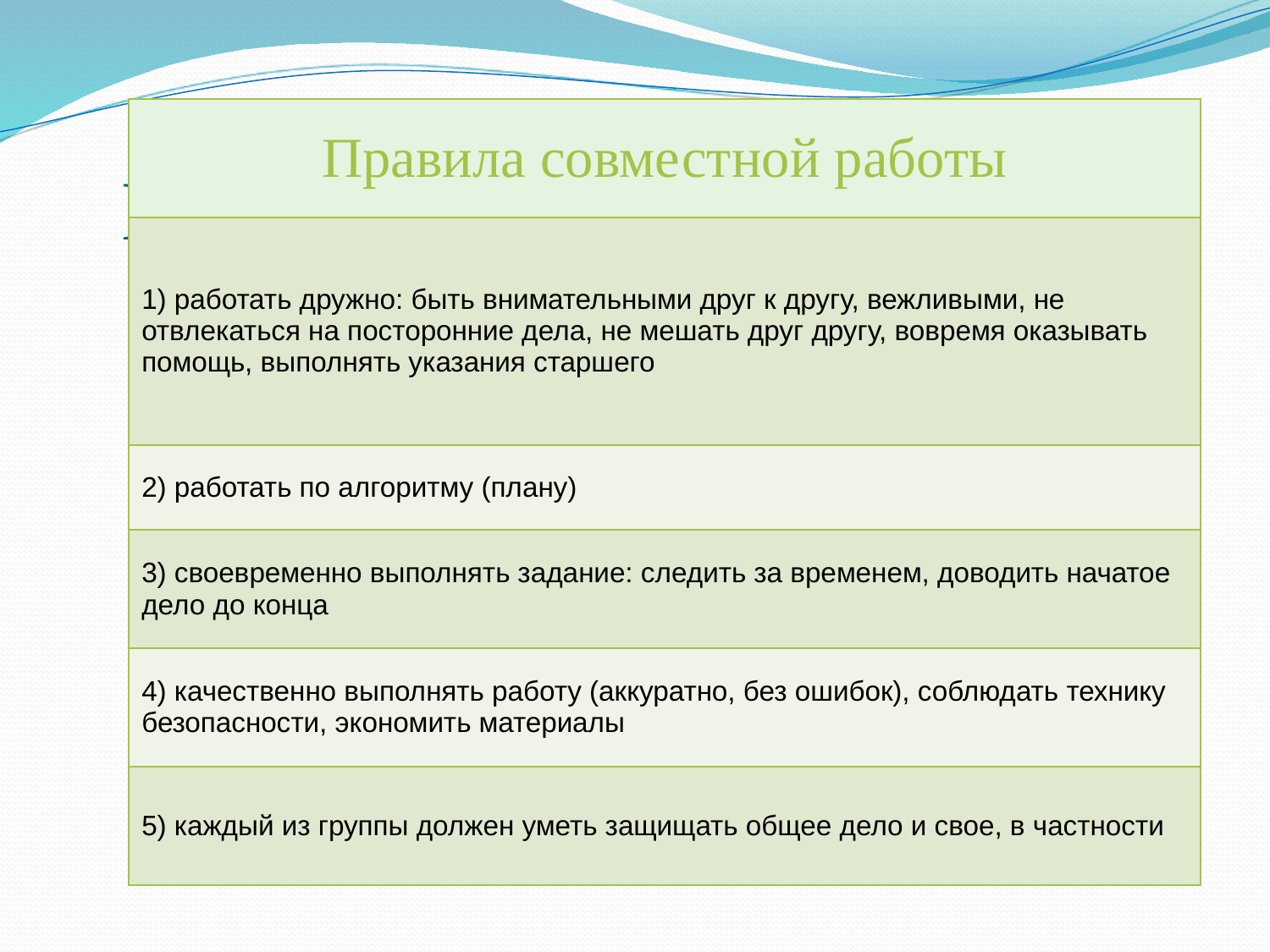

# Правила совместной работы
| Правила совместной работы |
| --- |
| 1) работать дружно: быть внимательными друг к другу, вежливыми, не отвлекаться на посторонние дела, не мешать друг другу, вовремя оказывать помощь, выполнять указания старшего |
| 2) работать по алгоритму (плану) |
| 3) своевременно выполнять задание: следить за временем, доводить начатое дело до конца |
| 4) качественно выполнять работу (аккуратно, без ошибок), соблюдать технику безопасности, экономить материалы |
| 5) каждый из группы должен уметь защищать общее дело и свое, в частности |